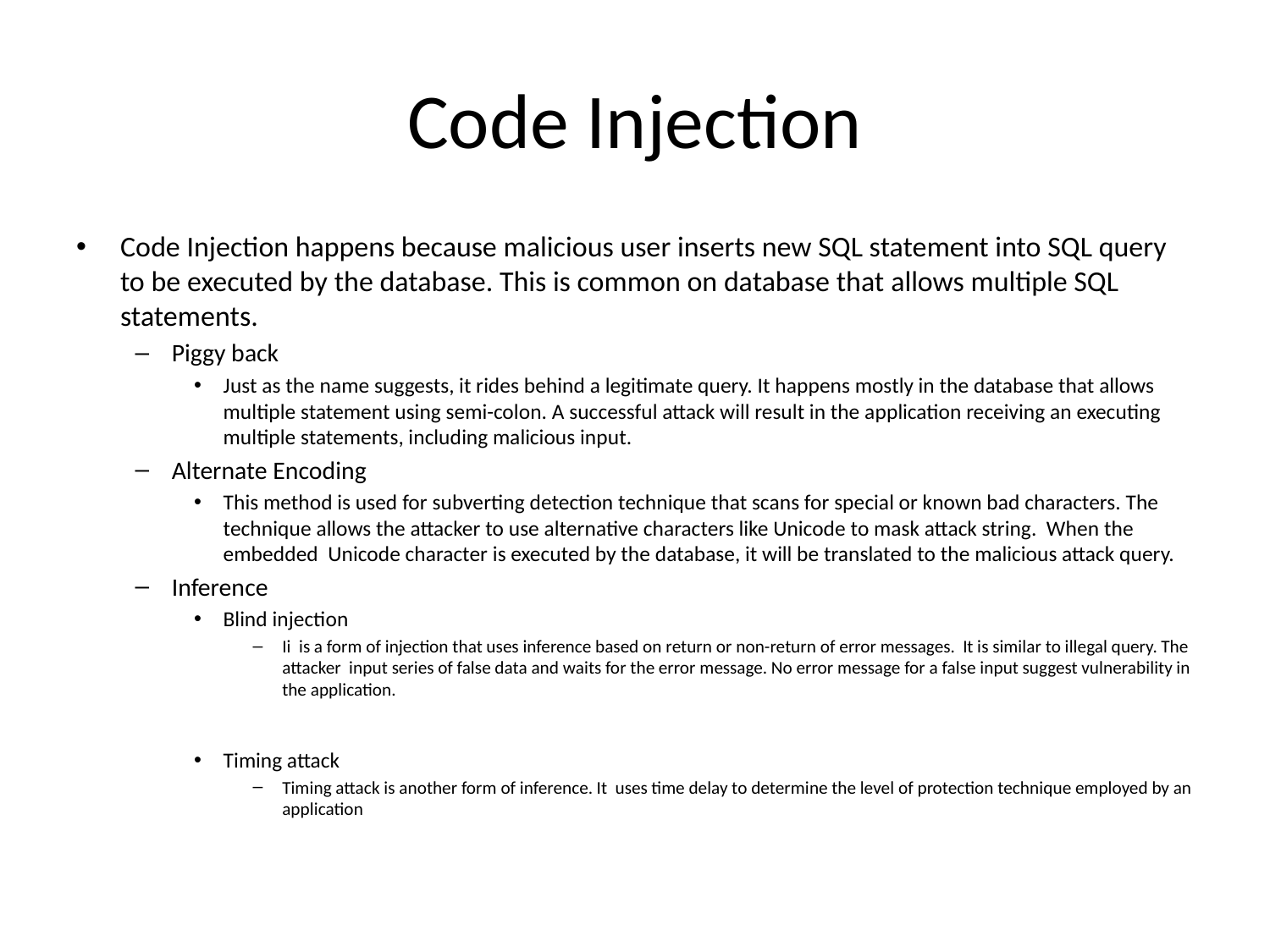

# Code Injection
Code Injection happens because malicious user inserts new SQL statement into SQL query to be executed by the database. This is common on database that allows multiple SQL statements.
Piggy back
Just as the name suggests, it rides behind a legitimate query. It happens mostly in the database that allows multiple statement using semi-colon. A successful attack will result in the application receiving an executing multiple statements, including malicious input.
Alternate Encoding
This method is used for subverting detection technique that scans for special or known bad characters. The technique allows the attacker to use alternative characters like Unicode to mask attack string.  When the embedded  Unicode character is executed by the database, it will be translated to the malicious attack query.
Inference
Blind injection
Ii  is a form of injection that uses inference based on return or non-return of error messages.  It is similar to illegal query. The attacker  input series of false data and waits for the error message. No error message for a false input suggest vulnerability in the application.

Timing attack
Timing attack is another form of inference. It  uses time delay to determine the level of protection technique employed by an application